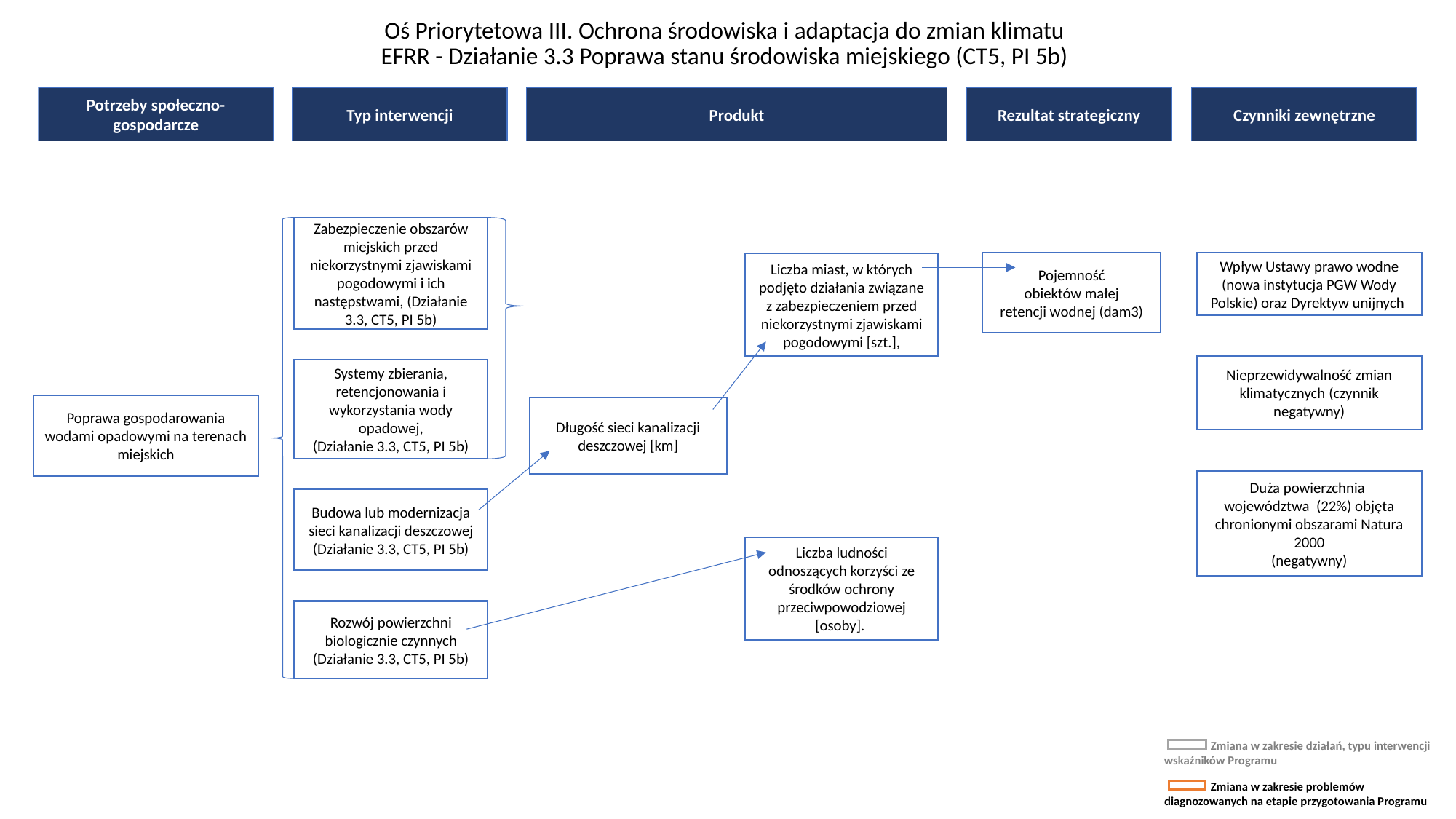

# Oś Priorytetowa III. Ochrona środowiska i adaptacja do zmian klimatu EFRR - Działanie 3.3 Poprawa stanu środowiska miejskiego (CT5, PI 5b)

Zabezpieczenie obszarów miejskich przed niekorzystnymi zjawiskami pogodowymi i ich następstwami, (Działanie 3.3, CT5, PI 5b)

Wpływ Ustawy prawo wodne (nowa instytucja PGW Wody Polskie) oraz Dyrektyw unijnych
Pojemność
obiektów małej
retencji wodnej (dam3)
Liczba miast, w których podjęto działania związane z zabezpieczeniem przed niekorzystnymi zjawiskami pogodowymi [szt.],
Nieprzewidywalność zmian klimatycznych (czynnik negatywny)
Systemy zbierania, retencjonowania i wykorzystania wody opadowej,
(Działanie 3.3, CT5, PI 5b)
Poprawa gospodarowania wodami opadowymi na terenach miejskich
Długość sieci kanalizacji deszczowej [km]
Duża powierzchnia  województwa  (22%) objęta chronionymi obszarami Natura 2000
(negatywny)
Budowa lub modernizacja sieci kanalizacji deszczowej
(Działanie 3.3, CT5, PI 5b)
Liczba ludności odnoszących korzyści ze środków ochrony przeciwpowodziowej [osoby].
Rozwój powierzchni biologicznie czynnych (Działanie 3.3, CT5, PI 5b)